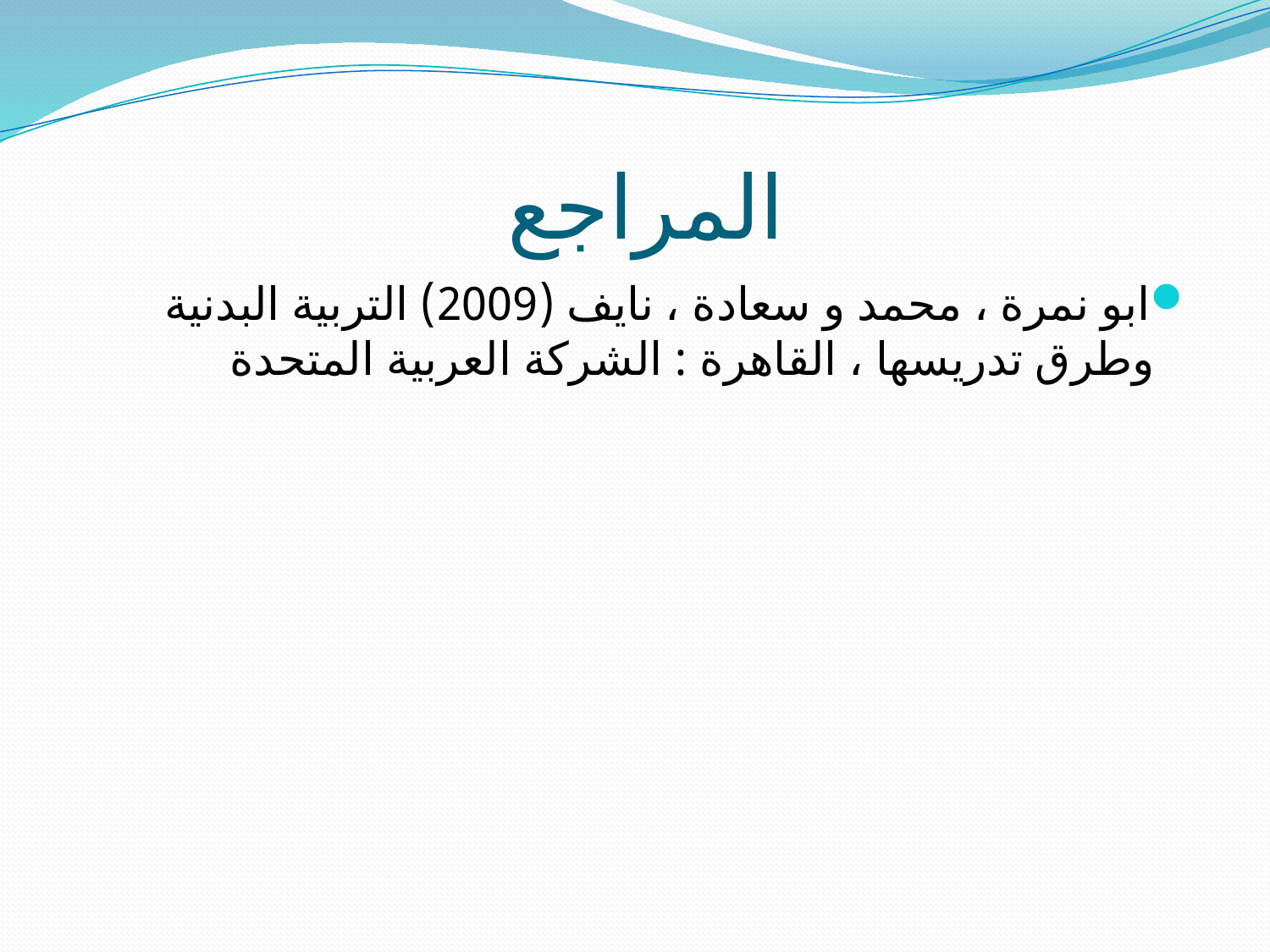

# المراجع
ابو نمرة ، محمد و سعادة ، نايف (2009) التربية البدنية وطرق تدريسها ، القاهرة : الشركة العربية المتحدة